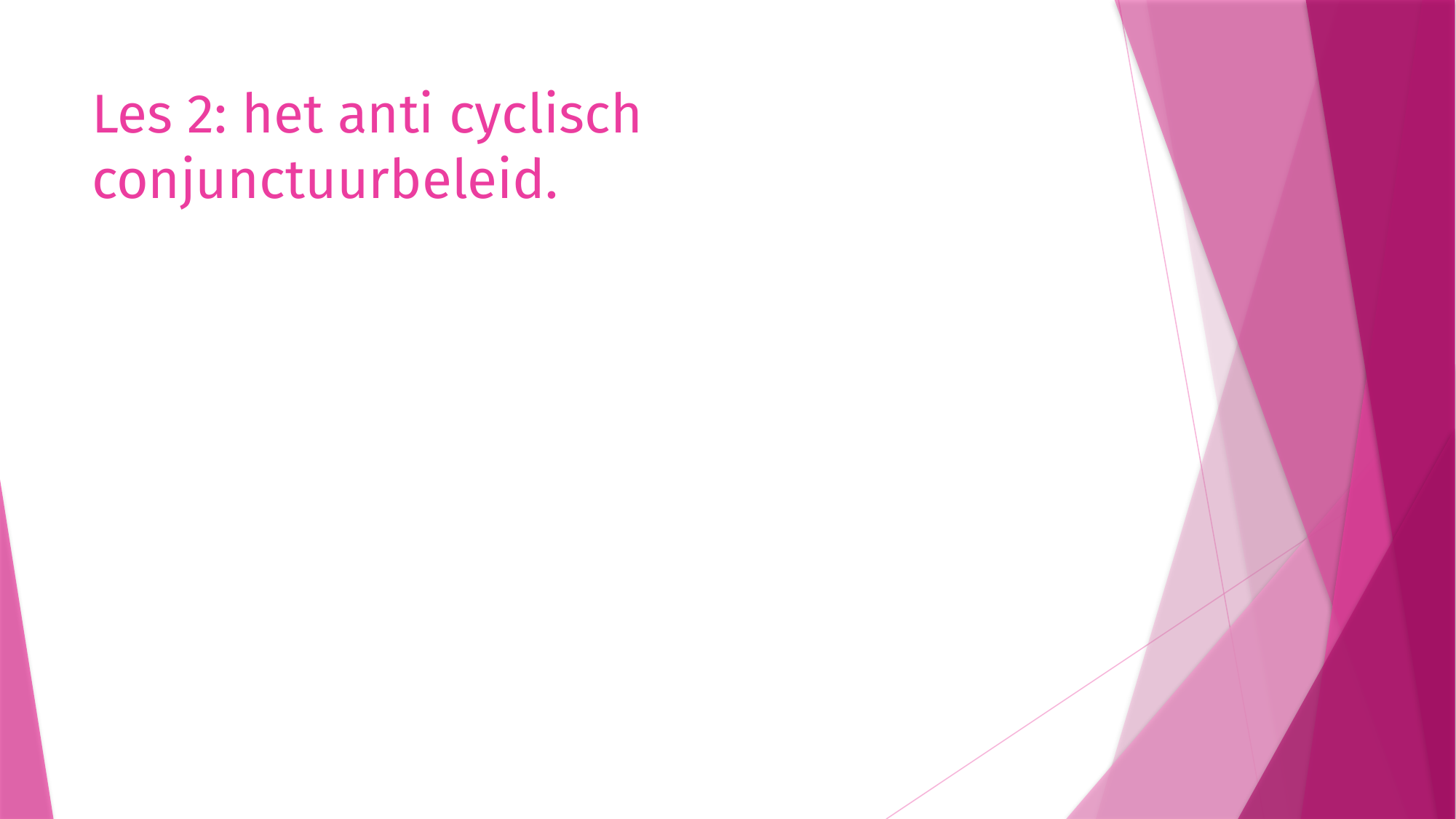

# Les 2: het anti cyclisch conjunctuurbeleid.